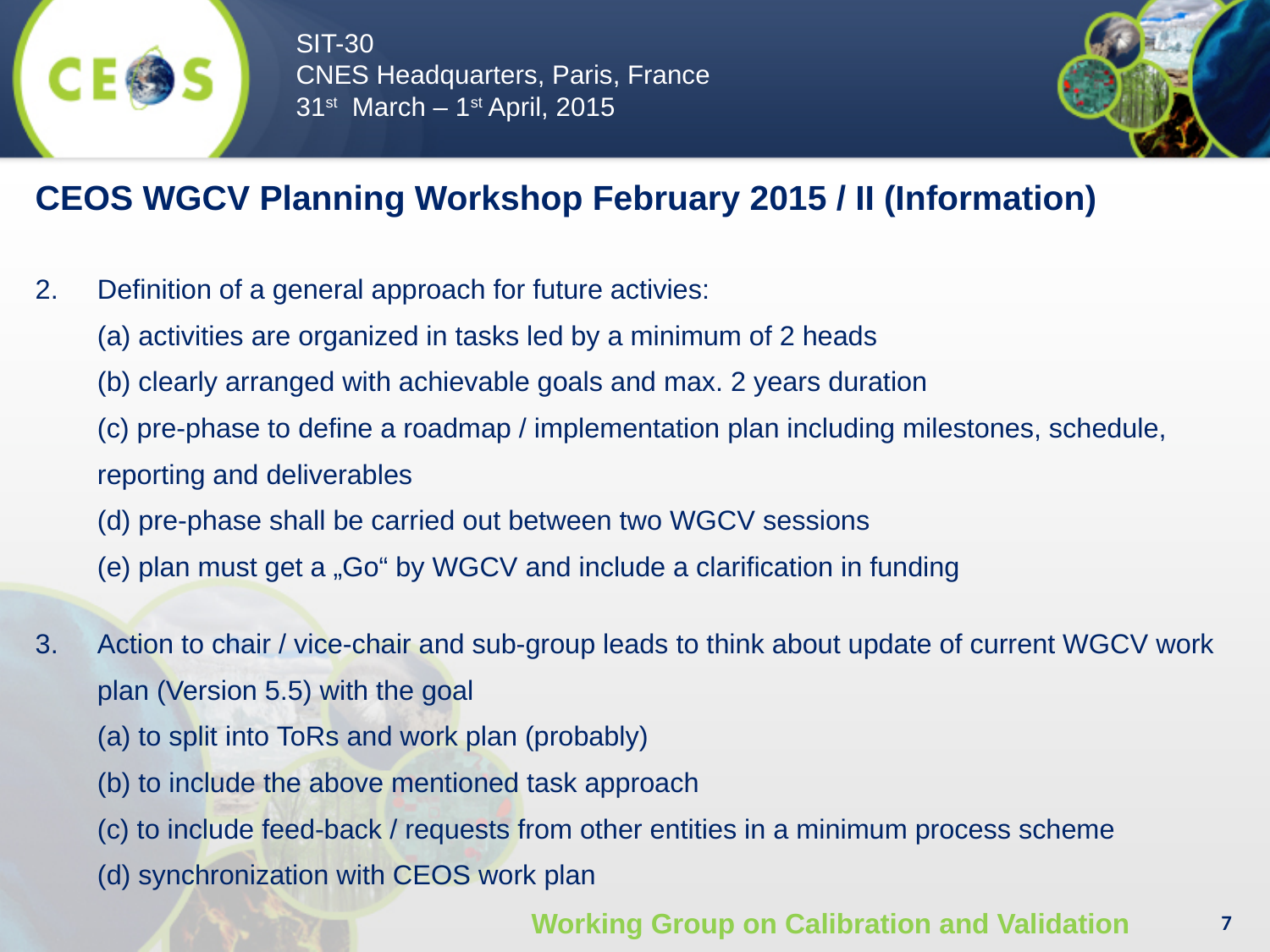

SIT-30
CNES Headquarters, Paris, France
31st  March – 1st April, 2015
CEOS WGCV Planning Workshop February 2015 / II (Information)

Definition of a general approach for future activies:
(a) activities are organized in tasks led by a minimum of 2 heads
(b) clearly arranged with achievable goals and max. 2 years duration
(c) pre-phase to define a roadmap / implementation plan including milestones, schedule, reporting and deliverables
(d) pre-phase shall be carried out between two WGCV sessions
(e) plan must get a „Go“ by WGCV and include a clarification in funding
Action to chair / vice-chair and sub-group leads to think about update of current WGCV work plan (Version 5.5) with the goal
(a) to split into ToRs and work plan (probably)
(b) to include the above mentioned task approach
(c) to include feed-back / requests from other entities in a minimum process scheme
(d) synchronization with CEOS work plan
7